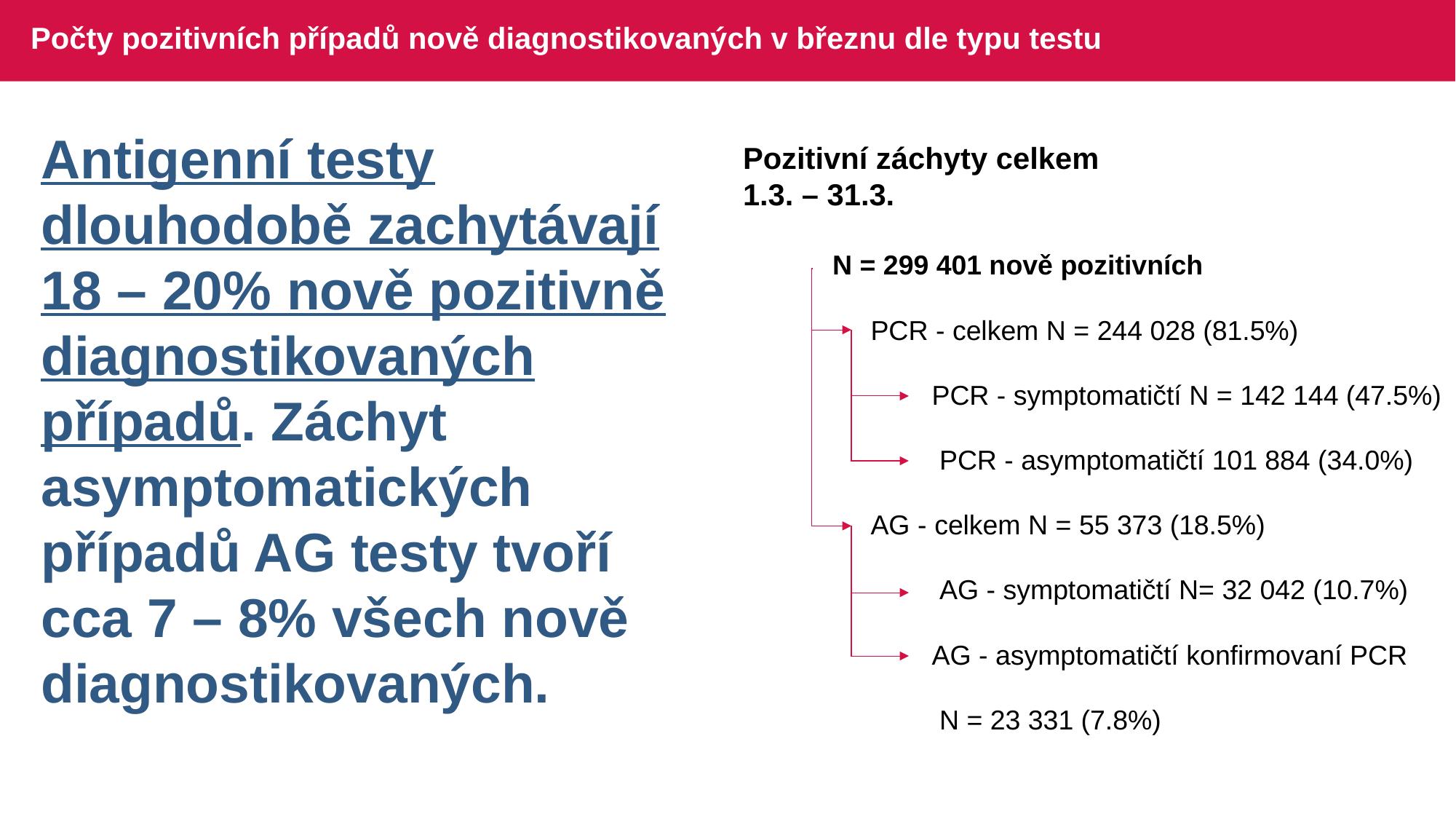

# Počty pozitivních případů nově diagnostikovaných v březnu dle typu testu
Antigenní testy dlouhodobě zachytávají 18 – 20% nově pozitivně diagnostikovaných případů. Záchyt asymptomatických případů AG testy tvoří cca 7 – 8% všech nově diagnostikovaných.
Pozitivní záchyty celkem
1.3. – 31.3.
| N = 299 401 nově pozitivních |
| --- |
| PCR - celkem N = 244 028 (81.5%) |
| PCR - symptomatičtí N = 142 144 (47.5%) |
| PCR - asymptomatičtí 101 884 (34.0%) |
| AG - celkem N = 55 373 (18.5%) |
| AG - symptomatičtí N= 32 042 (10.7%) |
| AG - asymptomatičtí konfirmovaní PCR |
| N = 23 331 (7.8%) |